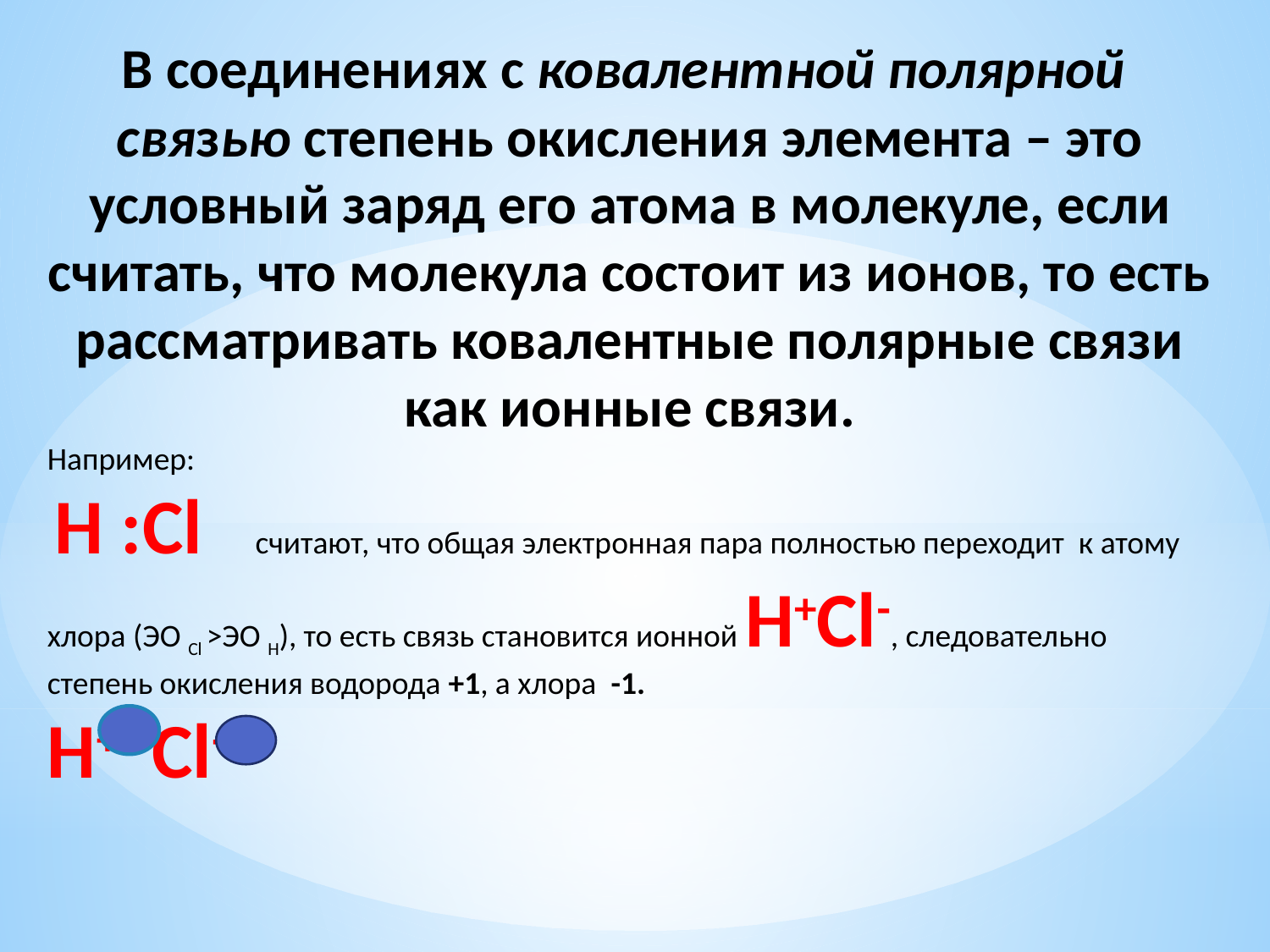

В соединениях с ковалентной полярной  связью степень окисления элемента – это условный заряд его атома в молекуле, если считать, что молекула состоит из ионов, то есть рассматривать ковалентные полярные связи как ионные связи.
Например:
 H :Cl   считают, что общая электронная пара полностью переходит  к атому хлора (ЭО Cl >ЭО H), то есть связь становится ионной H+Cl-, следовательно  степень окисления водорода +1, а хлора  -1.
H+1 Cl-1